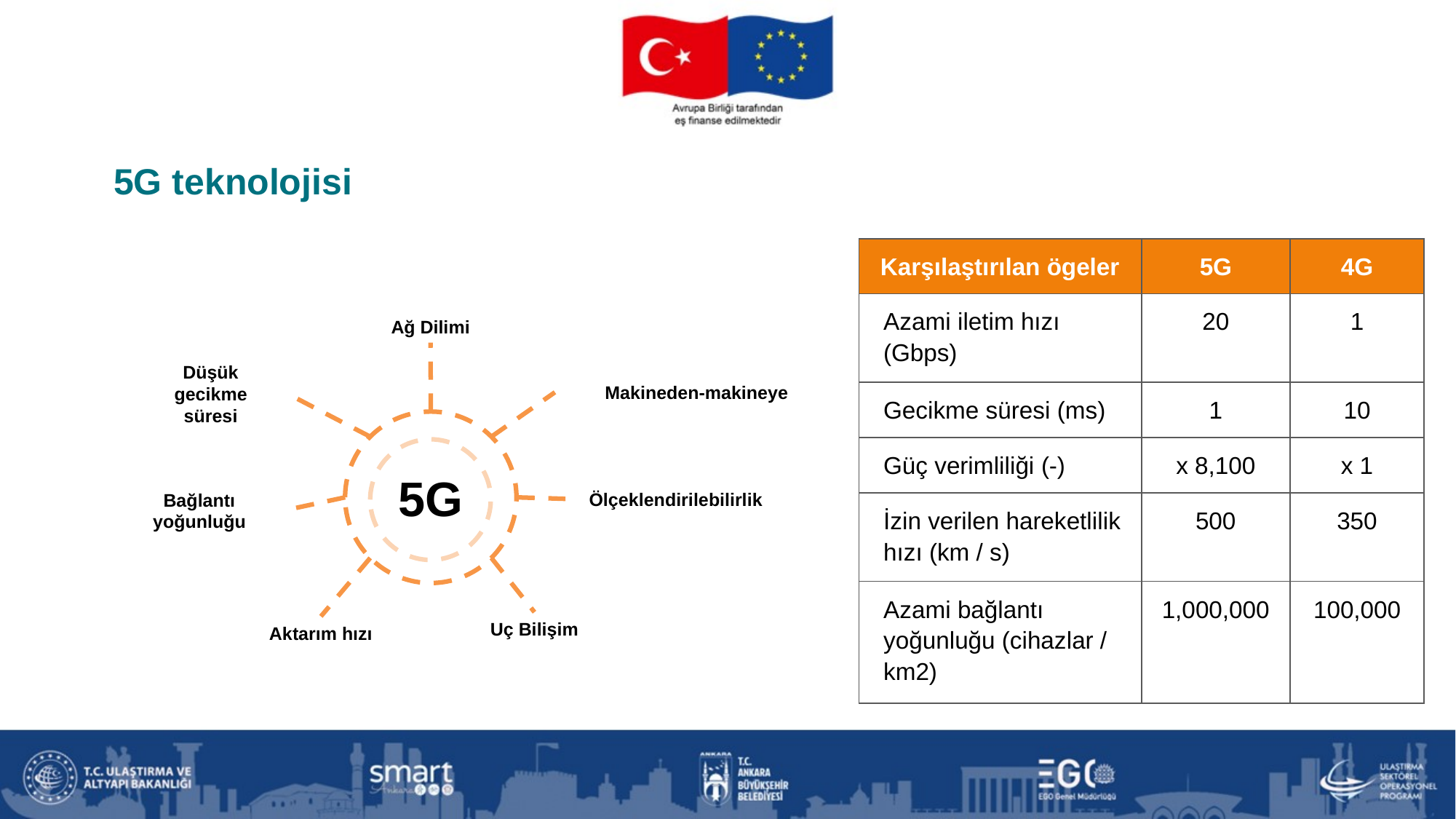

5G teknolojisi
| Karşılaştırılan ögeler | 5G | 4G |
| --- | --- | --- |
| Azami iletim hızı (Gbps) | 20 | 1 |
| Gecikme süresi (ms) | 1 | 10 |
| Güç verimliliği (-) | x 8,100 | x 1 |
| İzin verilen hareketlilik hızı (km / s) | 500 | 350 |
| Azami bağlantı yoğunluğu (cihazlar / km2) | 1,000,000 | 100,000 |
Ağ Dilimi
Düşük gecikme süresi
Makineden-makineye
5G

Ölçeklendirilebilirlik
Bağlantı yoğunluğu
Uç Bilişim
Aktarım hızı